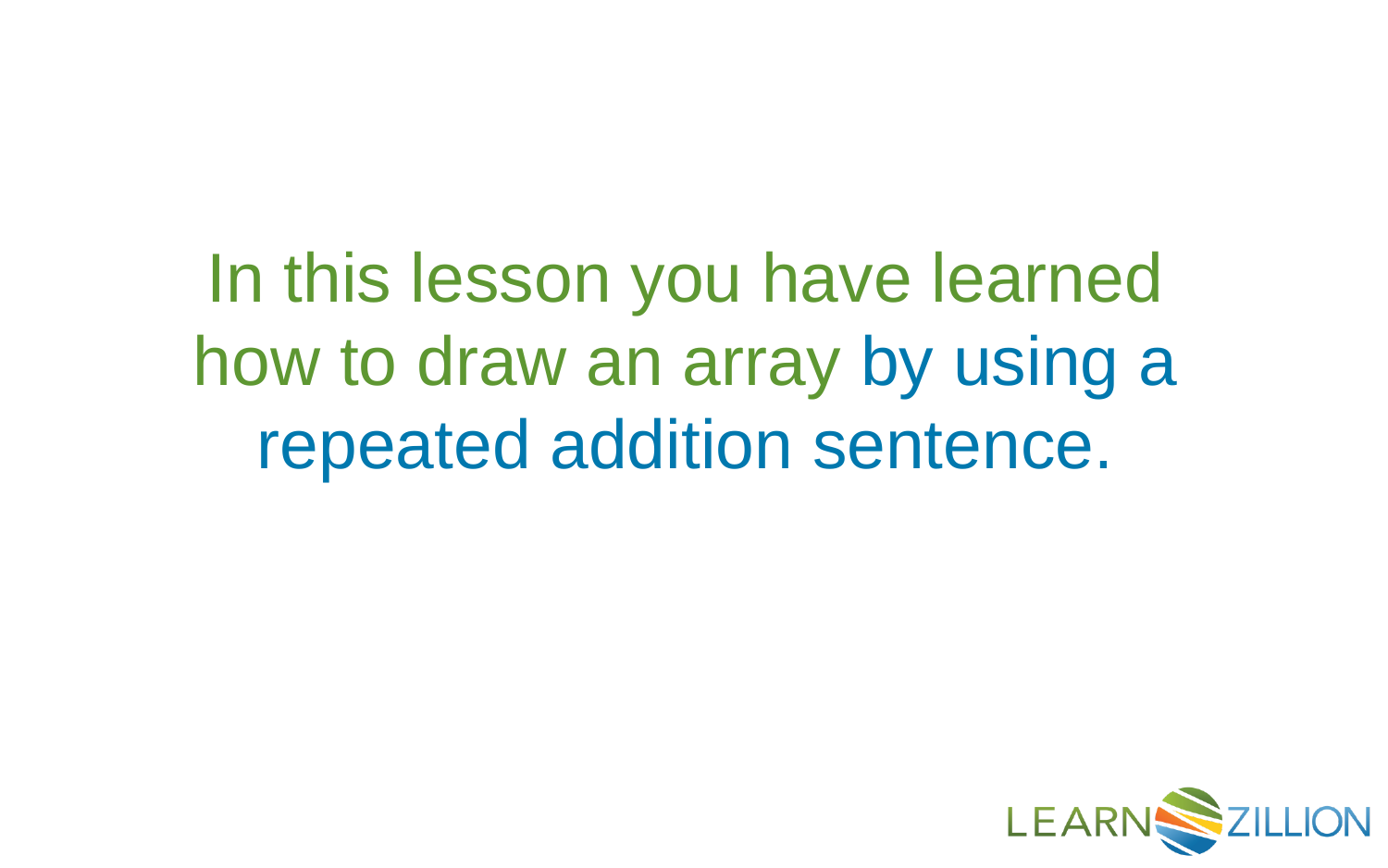

In this lesson you have learned how to draw an array by using a repeated addition sentence.